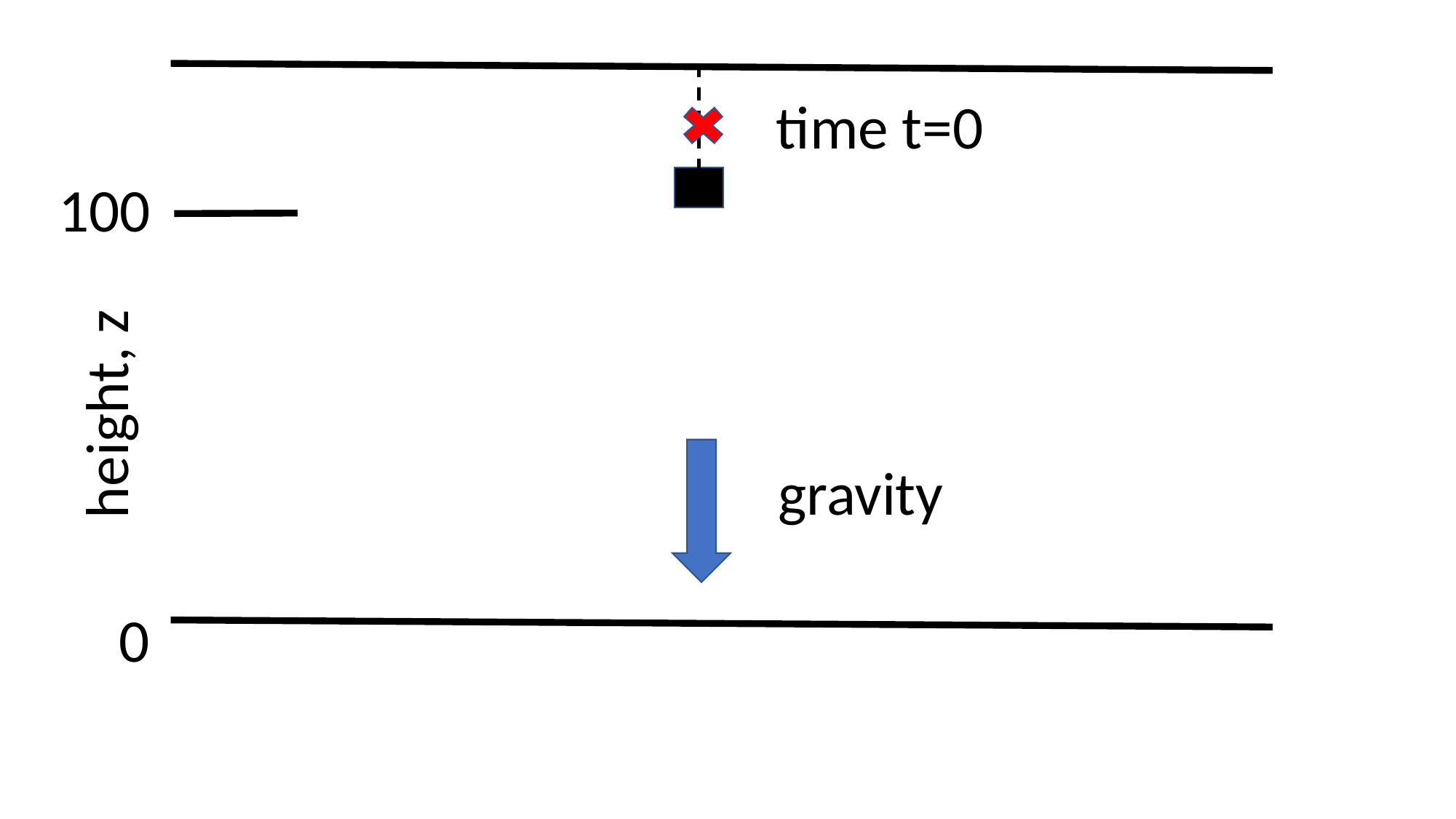

time t=0

100

height, z

gravity
0